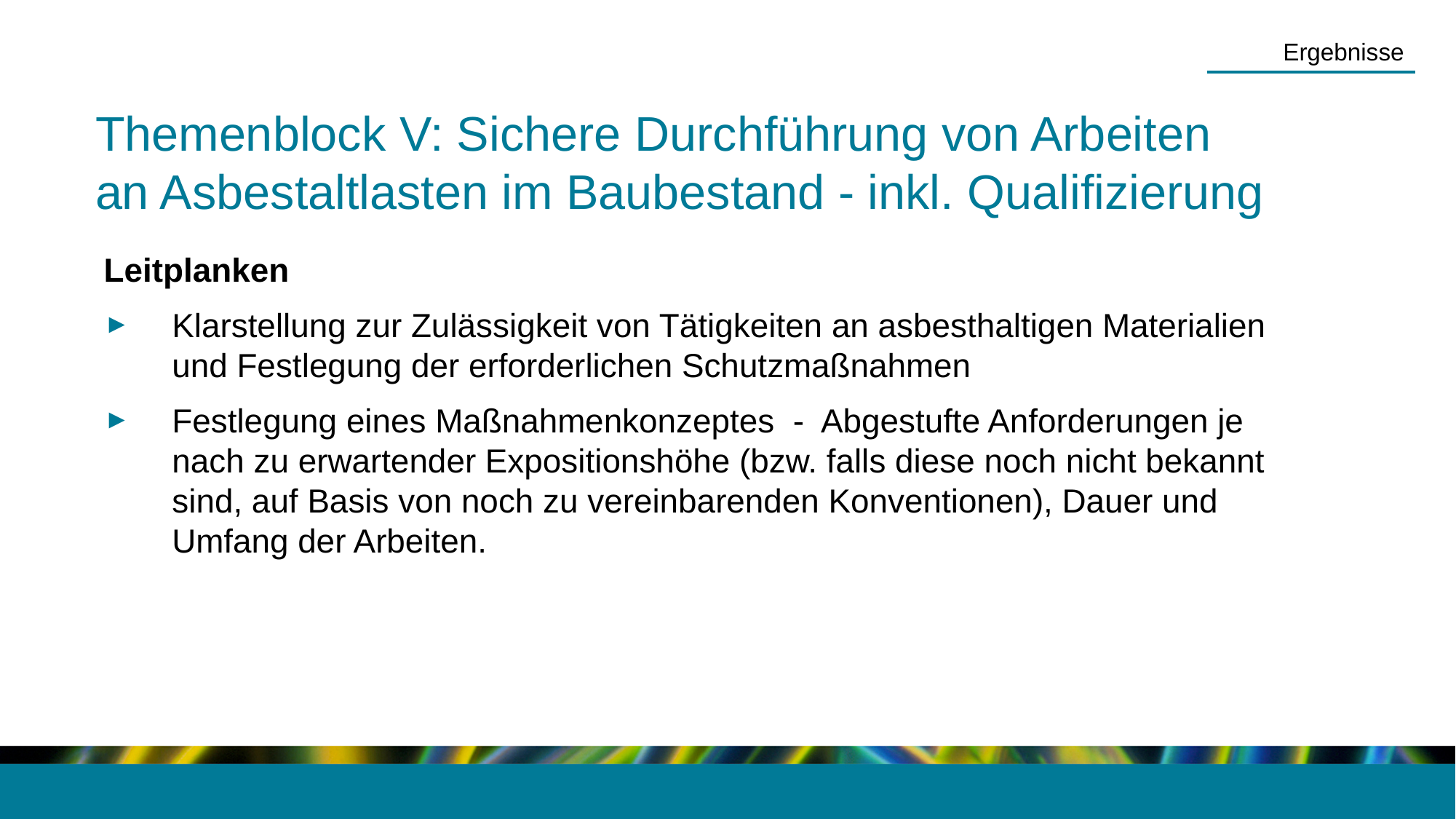

Ergebnisse
Themenblock V: Sichere Durchführung von Arbeiten an Asbestaltlasten im Baubestand - inkl. Qualifizierung
Leitplanken
Klarstellung zur Zulässigkeit von Tätigkeiten an asbesthaltigen Materialien und Festlegung der erforderlichen Schutzmaßnahmen
Festlegung eines Maßnahmenkonzeptes  -  Abgestufte Anforderungen je nach zu erwartender Expositionshöhe (bzw. falls diese noch nicht bekannt sind, auf Basis von noch zu vereinbarenden Konventionen), Dauer und Umfang der Arbeiten.